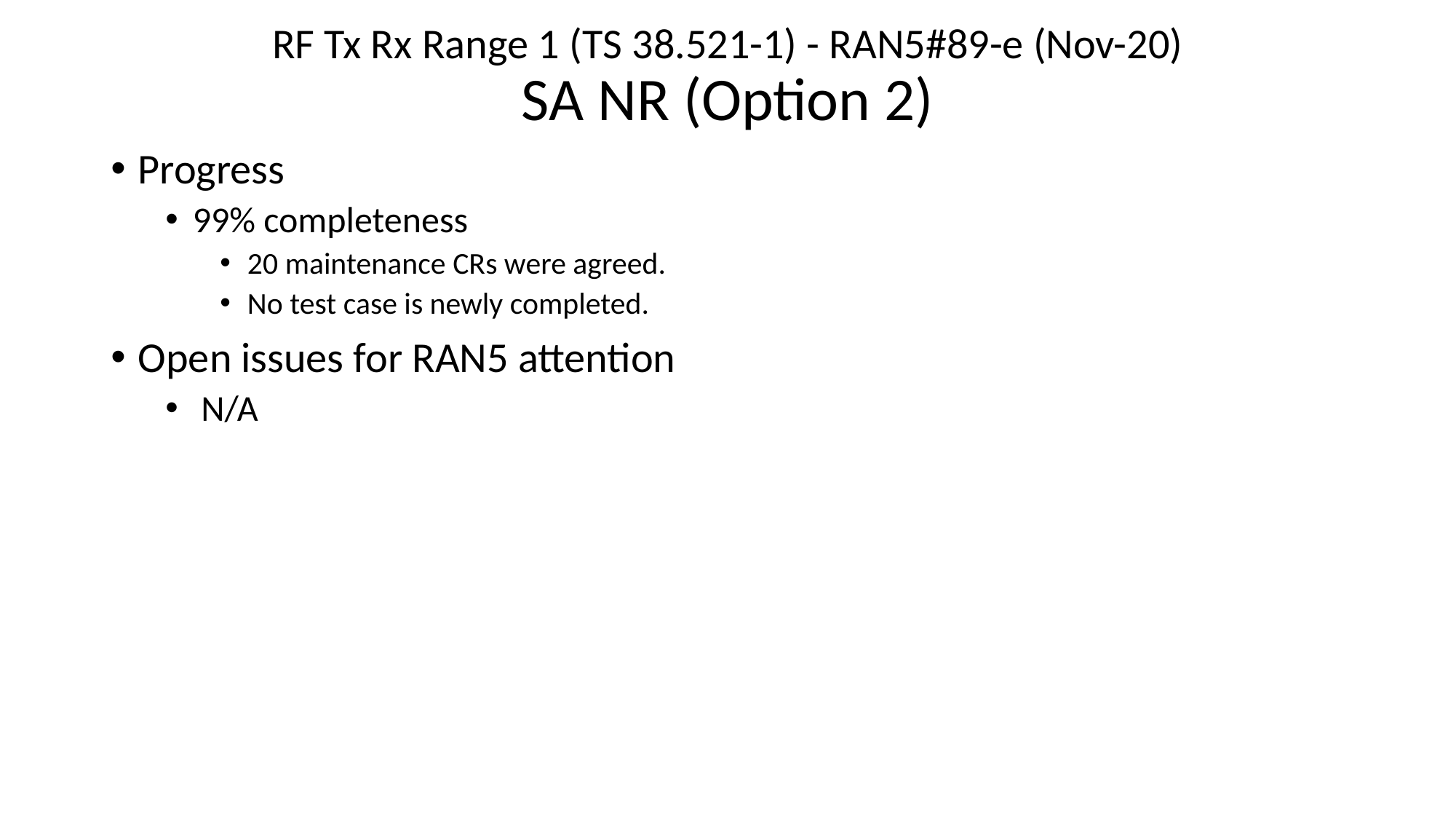

# RF Tx Rx Range 1 (TS 38.521-1) - RAN5#89-e (Nov-20) SA NR (Option 2)
Progress
99% completeness
20 maintenance CRs were agreed.
No test case is newly completed.
Open issues for RAN5 attention
 N/A